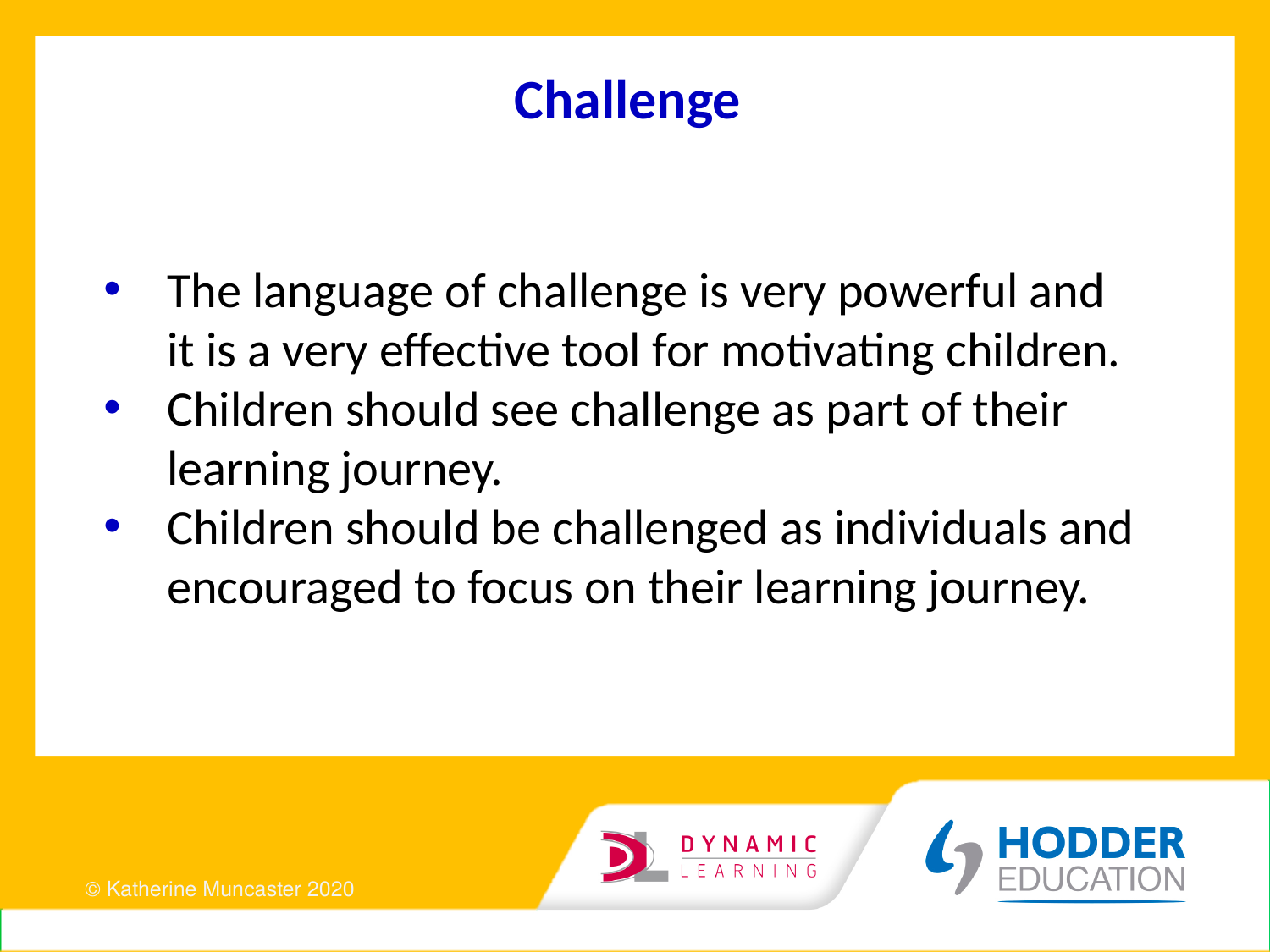

# Challenge
The language of challenge is very powerful and it is a very effective tool for motivating children.
Children should see challenge as part of their learning journey.
Children should be challenged as individuals and encouraged to focus on their learning journey.